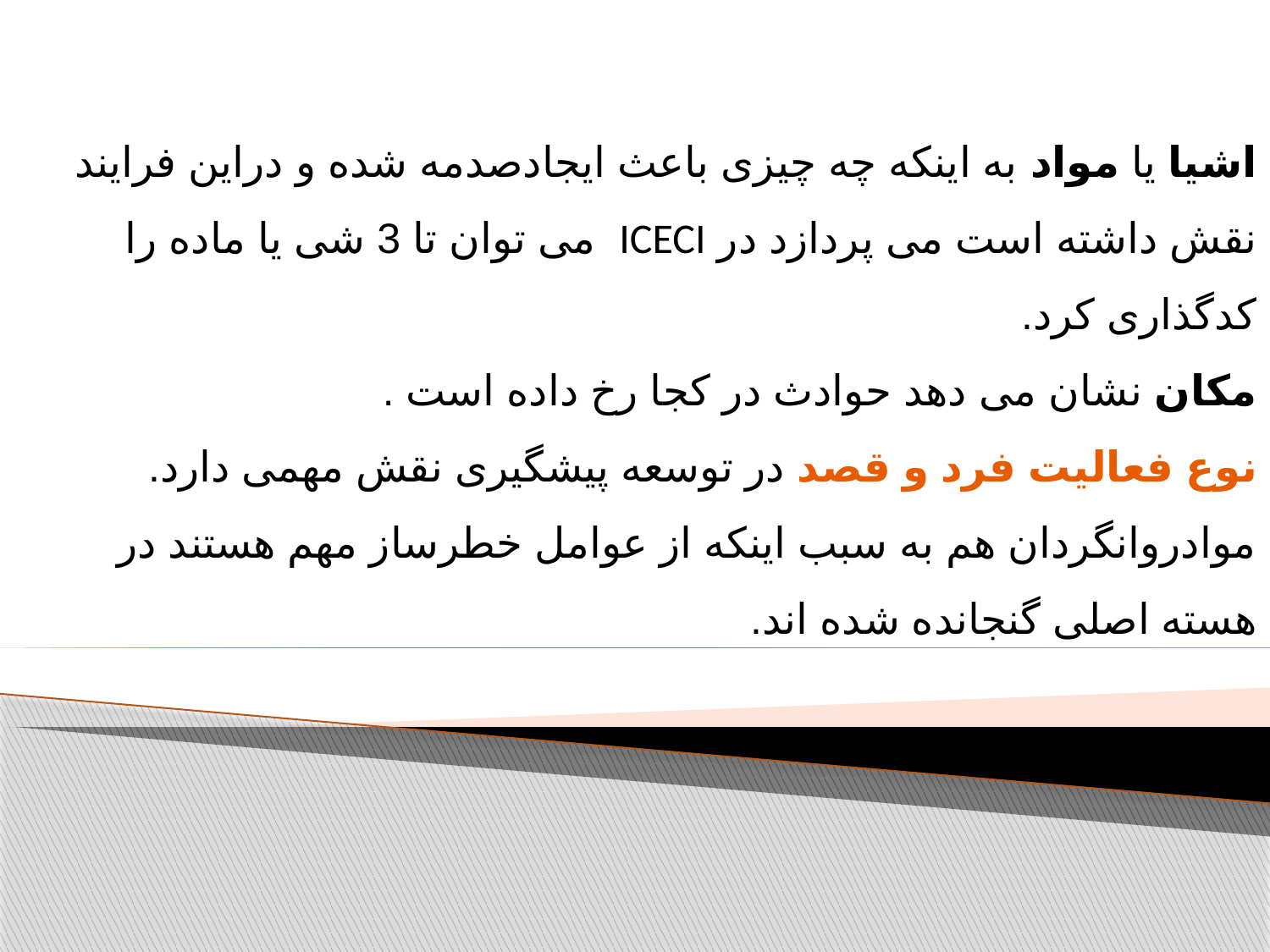

اشیا یا مواد به اینکه چه چیزی باعث ایجادصدمه شده و دراین فرایند نقش داشته است می پردازد در ICECI  می توان تا 3 شی یا ماده را کدگذاری کرد.
مکان نشان می دهد حوادث در کجا رخ داده است .
نوع فعالیت فرد و قصد در توسعه پیشگیری نقش مهمی دارد.
موادروانگردان هم به سبب اینکه از عوامل خطرساز مهم هستند در هسته اصلی گنجانده شده اند.